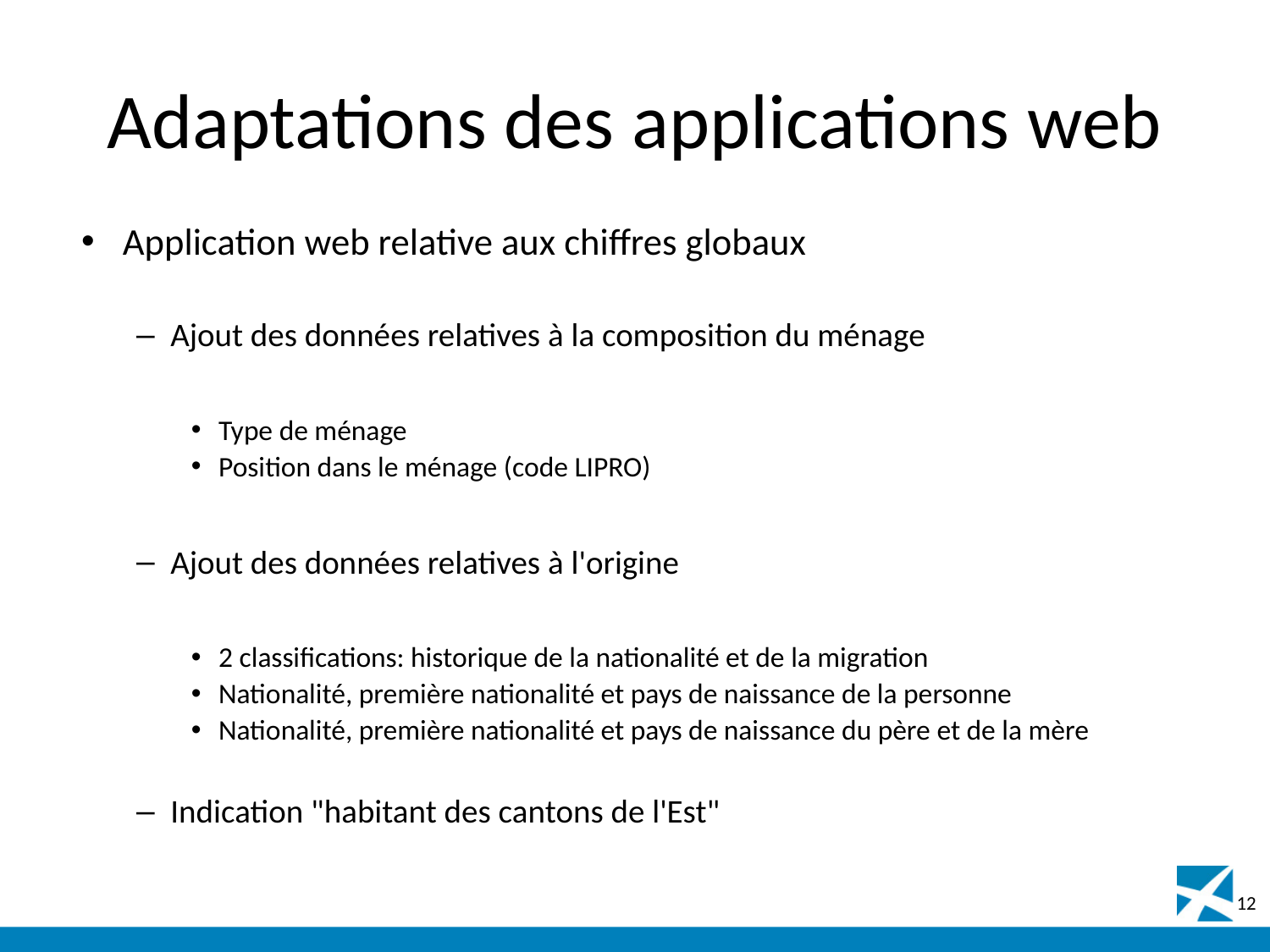

# Adaptations des applications web
Application web relative aux chiffres globaux

Ajout des données relatives à la composition du ménage

Type de ménage
Position dans le ménage (code LIPRO)

Ajout des données relatives à l'origine

2 classifications: historique de la nationalité et de la migration
Nationalité, première nationalité et pays de naissance de la personne
Nationalité, première nationalité et pays de naissance du père et de la mère

Indication "habitant des cantons de l'Est"